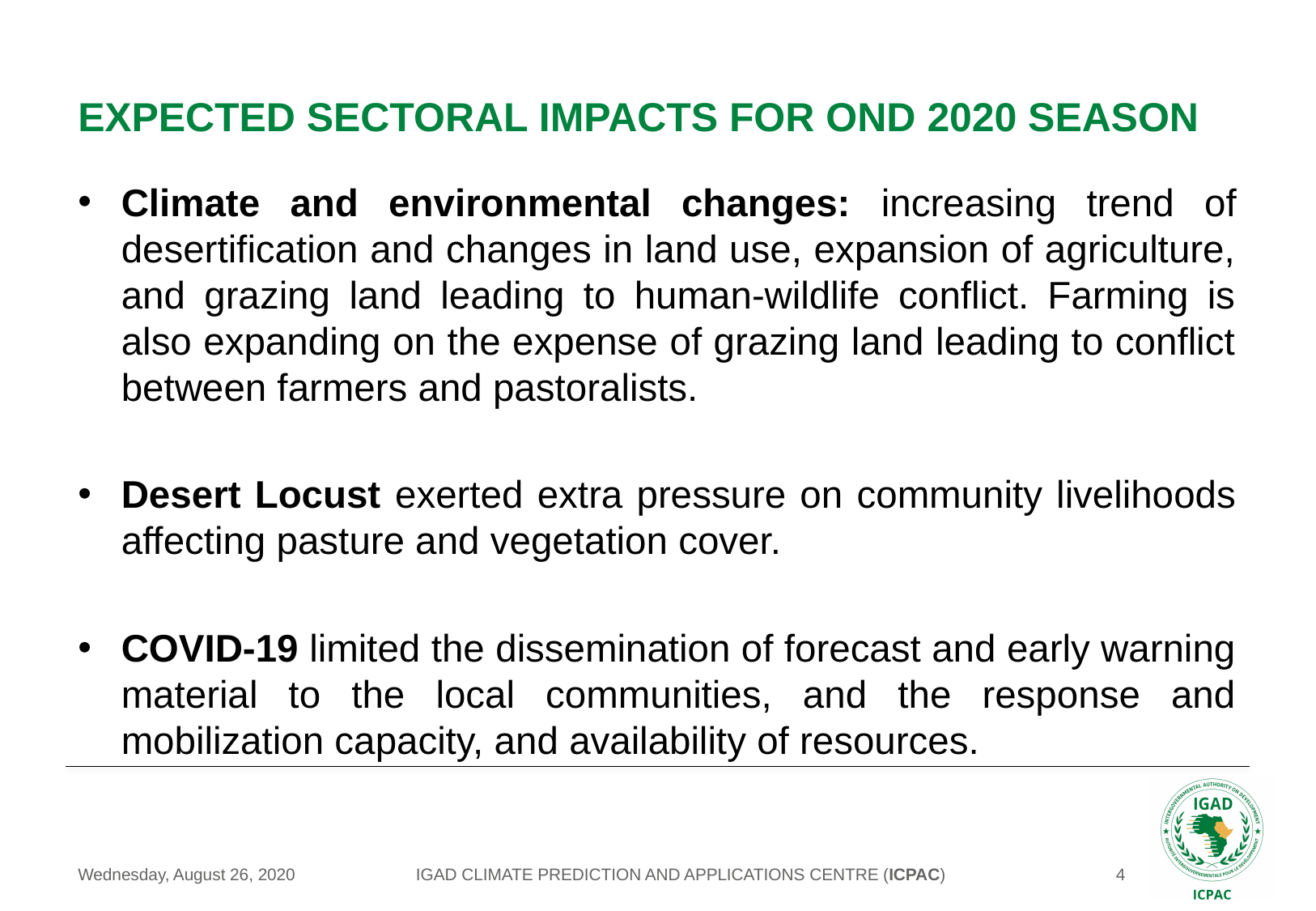

# Expected sectoral IMPACTS FOR OND 2020 season
Climate and environmental changes: increasing trend of desertification and changes in land use, expansion of agriculture, and grazing land leading to human-wildlife conflict. Farming is also expanding on the expense of grazing land leading to conflict between farmers and pastoralists.

Desert Locust exerted extra pressure on community livelihoods affecting pasture and vegetation cover.

COVID-19 limited the dissemination of forecast and early warning material to the local communities, and the response and mobilization capacity, and availability of resources.
IGAD CLIMATE PREDICTION AND APPLICATIONS CENTRE (ICPAC)
Wednesday, August 26, 2020
4